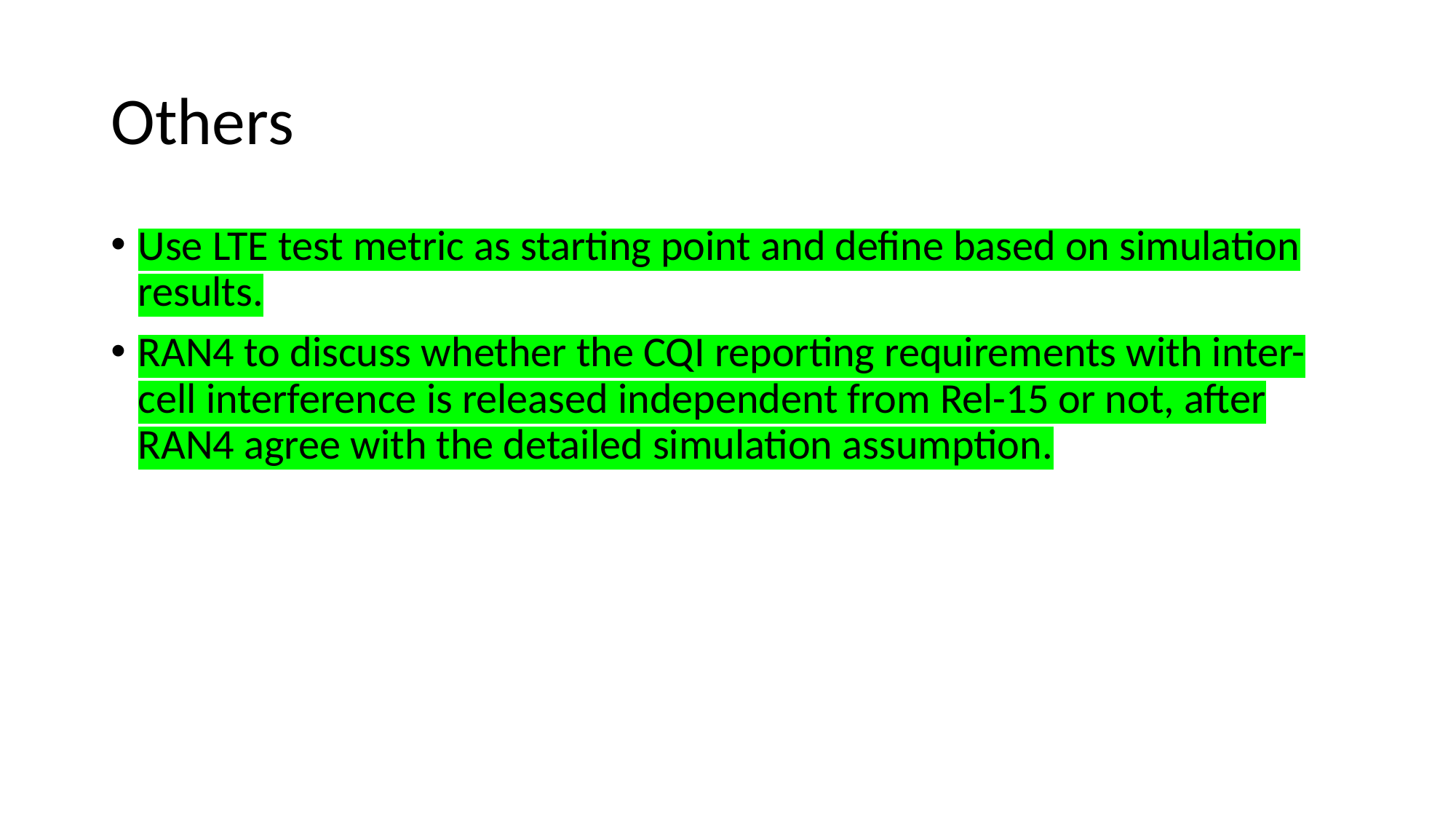

# Others
Use LTE test metric as starting point and define based on simulation results.
RAN4 to discuss whether the CQI reporting requirements with inter-cell interference is released independent from Rel-15 or not, after RAN4 agree with the detailed simulation assumption.